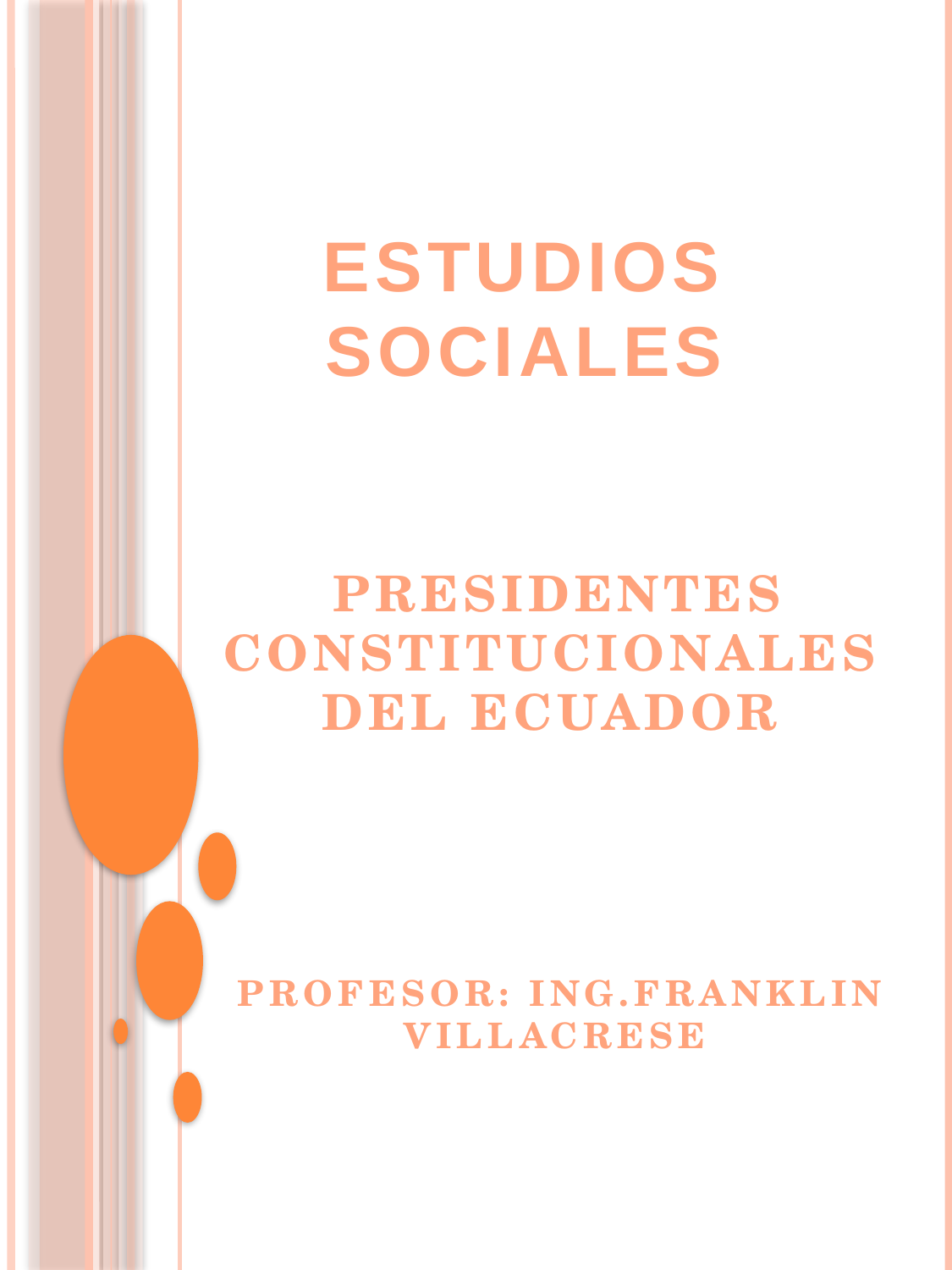

ESTUDIOS SOCIALES

PRESIDENTES CONSTITUCIONALES
DEL ECUADOR
PROFESOR: ING.FRANKLIN VILLACRESE